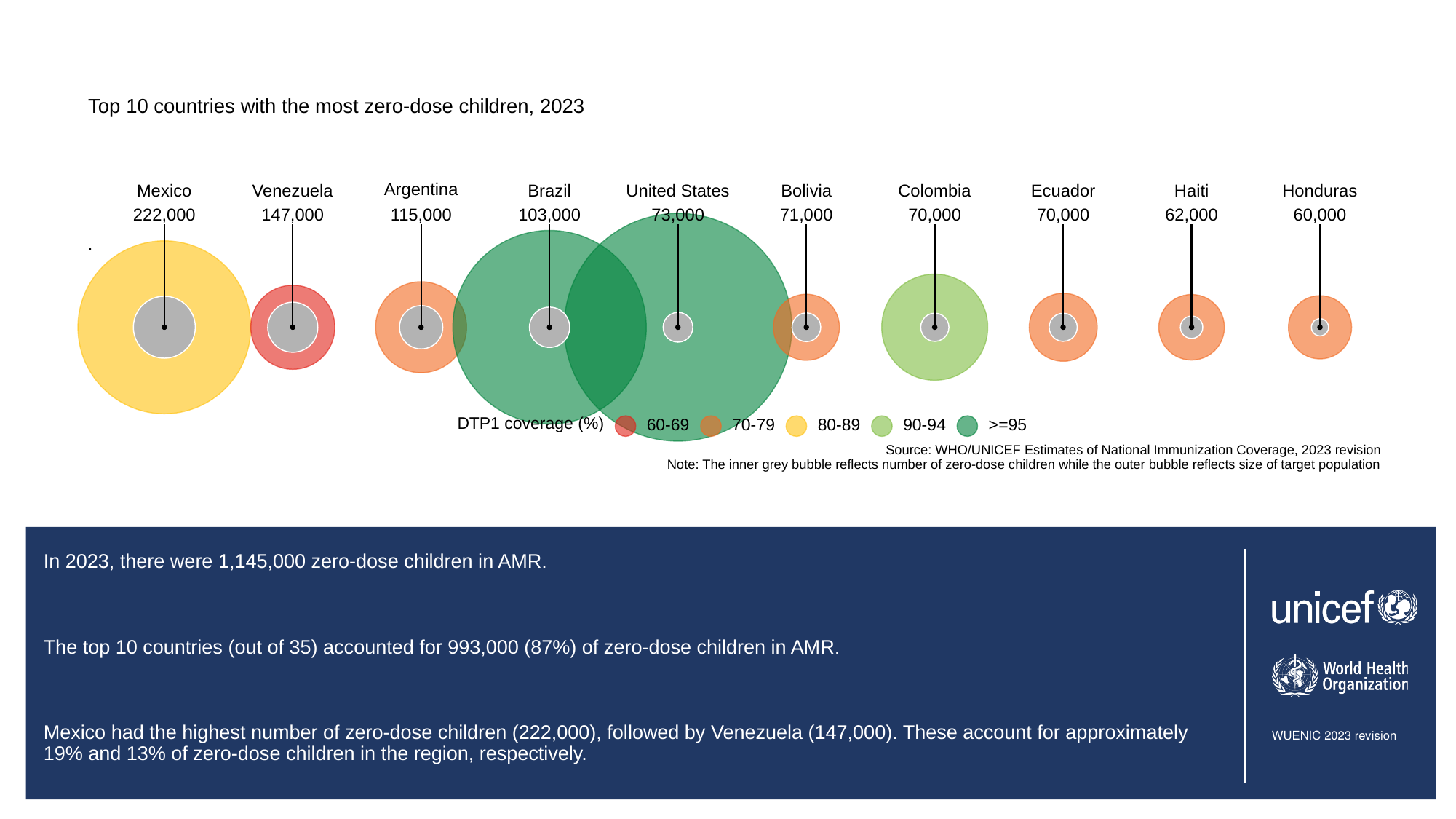

Top 10 countries with the most zero-dose children, 2023

Argentina
United States
Colombia
Mexico
Venezuela
Brazil
Bolivia
Ecuador
Haiti
Honduras

222,000
147,000
115,000
103,000
73,000
71,000
70,000
70,000
62,000
60,000

.

DTP1 coverage (%)
60-69
70-79
80-89
90-94
>=95
Source: WHO/UNICEF Estimates of National Immunization Coverage, 2023 revision
Note: The inner grey bubble reflects number of zero-dose children while the outer bubble reflects size of target population
# In 2023, there were 1,145,000 zero-dose children in AMR.

The top 10 countries (out of 35) accounted for 993,000 (87%) of zero-dose children in AMR.

Mexico had the highest number of zero-dose children (222,000), followed by Venezuela (147,000). These account for approximately 19% and 13% of zero-dose children in the region, respectively.

Absolute numbers of zero-dose children is driven by a combination of birth cohort size and programme performance, as such, large birth cohort countries may have a large number of zero-dose children despite higher coverage than other countries.